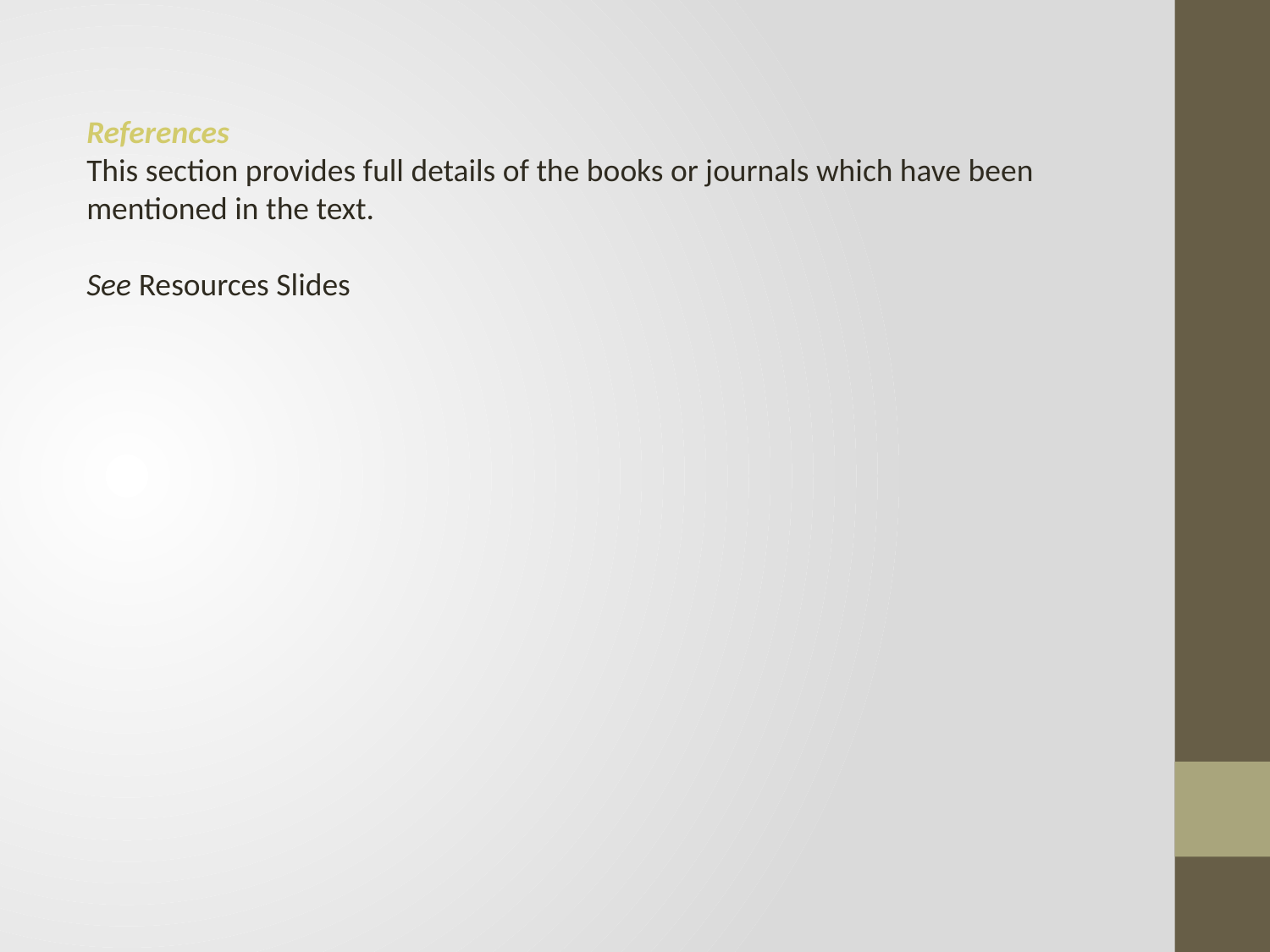

References
This section provides full details of the books or journals which have been mentioned in the text.

See Resources Slides